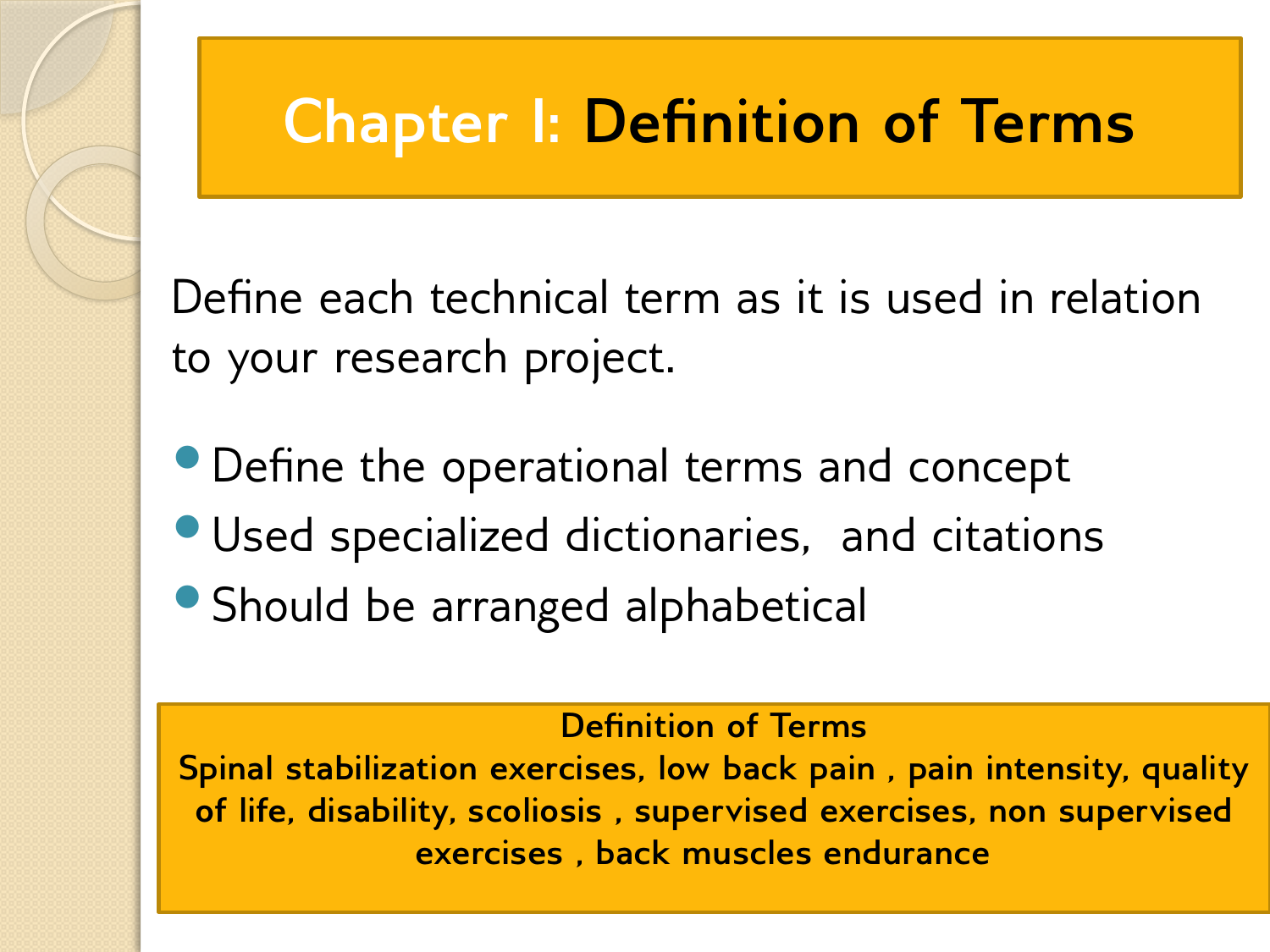

# Chapter I: Definition of Terms
Define each technical term as it is used in relation to your research project.
Define the operational terms and concept
Used specialized dictionaries,  and citations
Should be arranged alphabetical
Definition of Terms
Spinal stabilization exercises, low back pain , pain intensity, quality of life, disability, scoliosis , supervised exercises, non supervised exercises , back muscles endurance